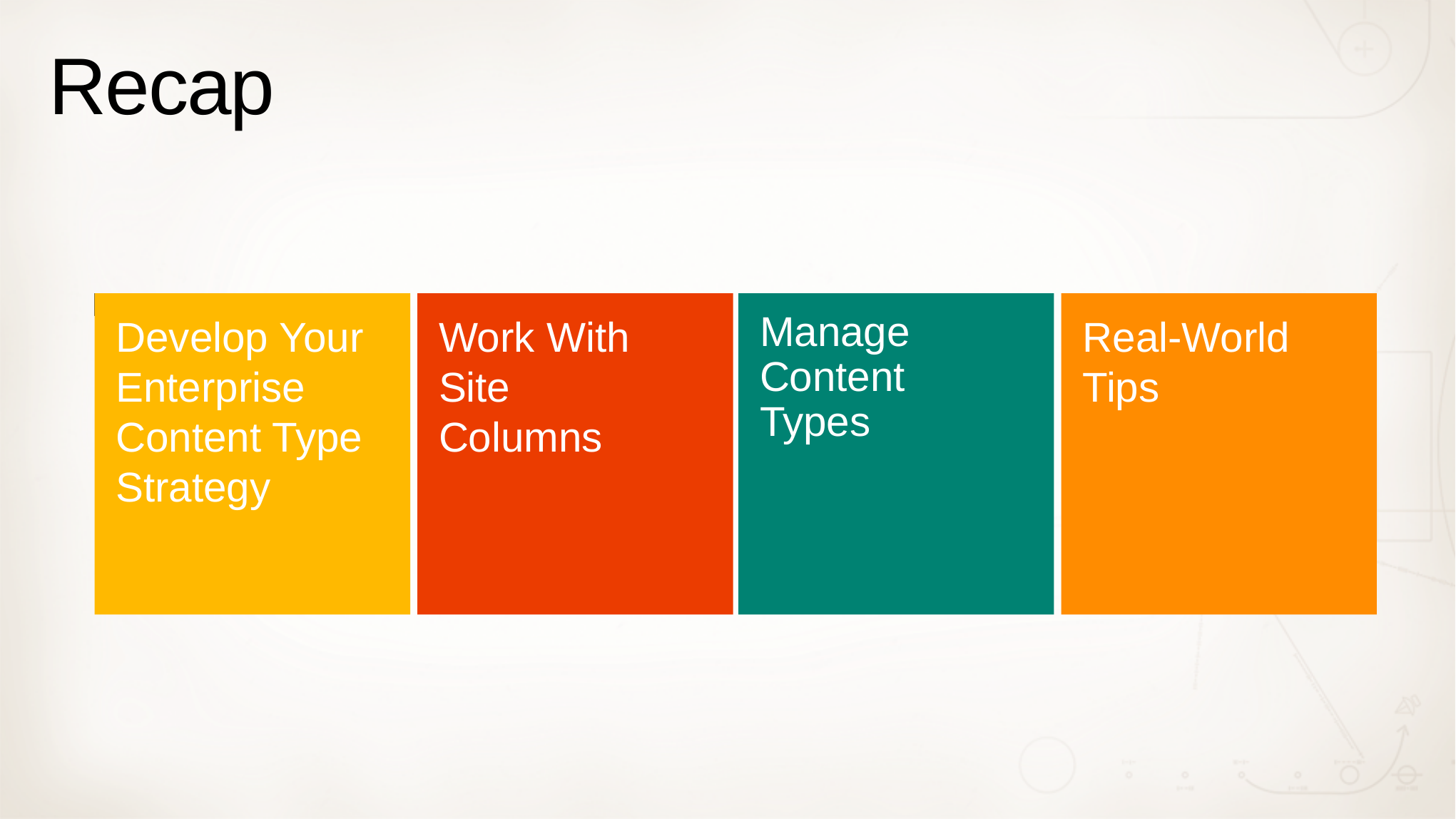

# Recap
Manage Content
Types
Real-World Tips

Develop Your Enterprise Content Type Strategy
Work With Site
Columns